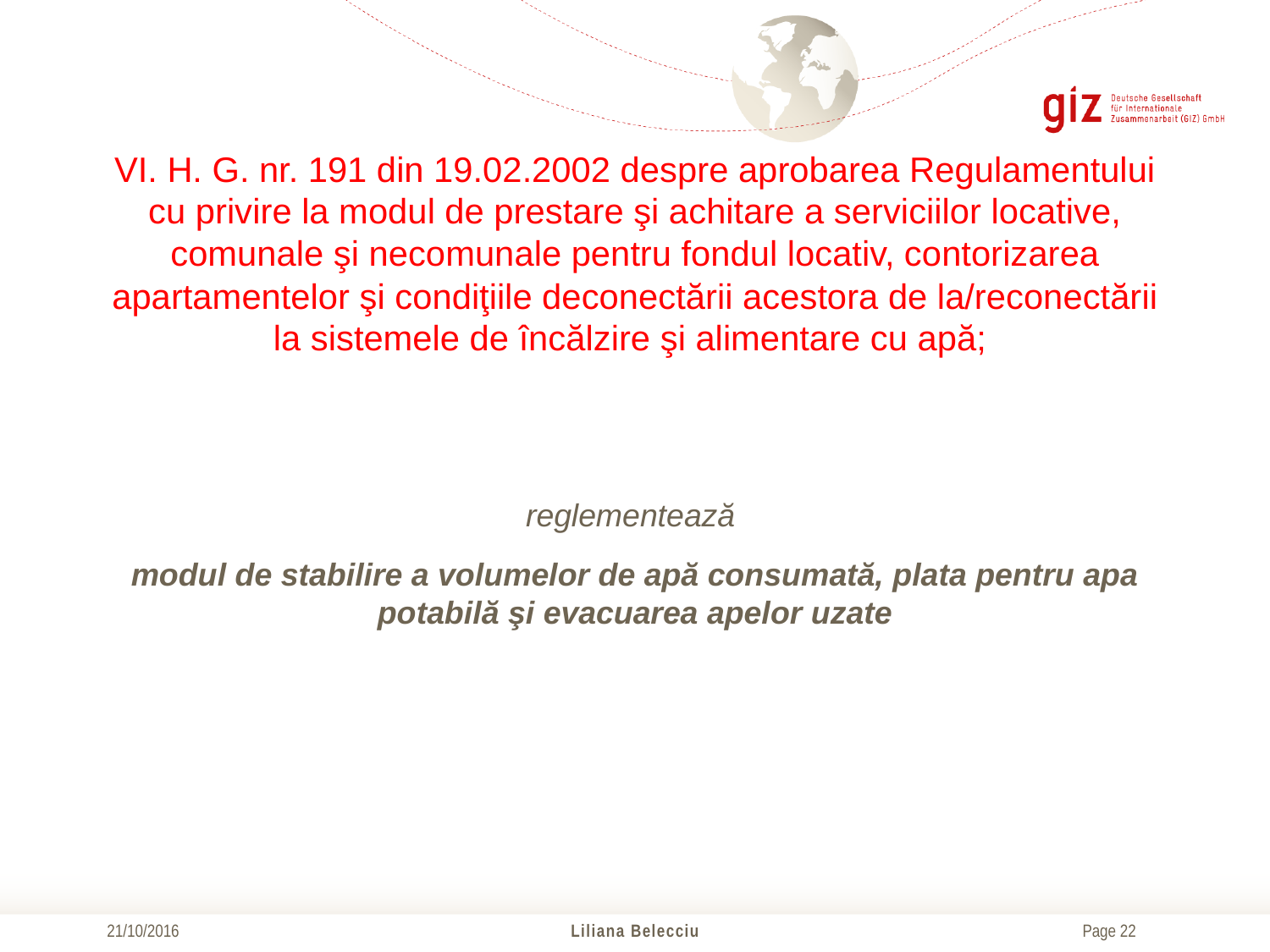

# VI. H. G. nr. 191 din 19.02.2002 despre aprobarea Regulamentului cu privire la modul de prestare şi achitare a serviciilor locative, comunale şi necomunale pentru fondul locativ, contorizarea apartamentelor şi condiţiile deconectării acestora de la/reconectării la sistemele de încălzire şi alimentare cu apă;

reglementează
modul de stabilire a volumelor de apă consumată, plata pentru apa potabilă şi evacuarea apelor uzate
21/10/2016
Liliana Belecciu